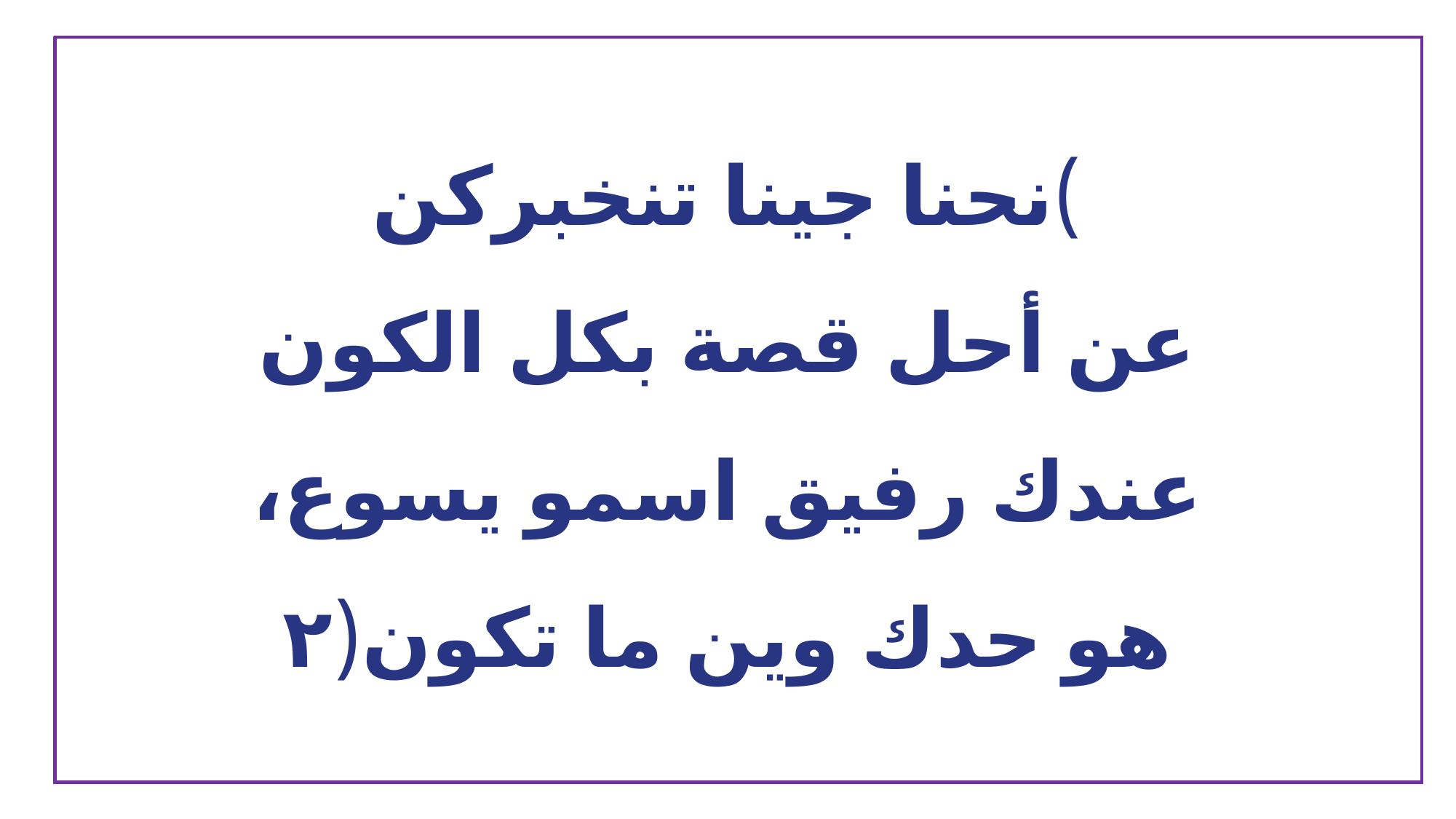

)نحنا جينا تنخبركن
عن أحل قصة بكل الكون
عندك رفيق اسمو يسوع،
هو حدك وين ما تكون(٢